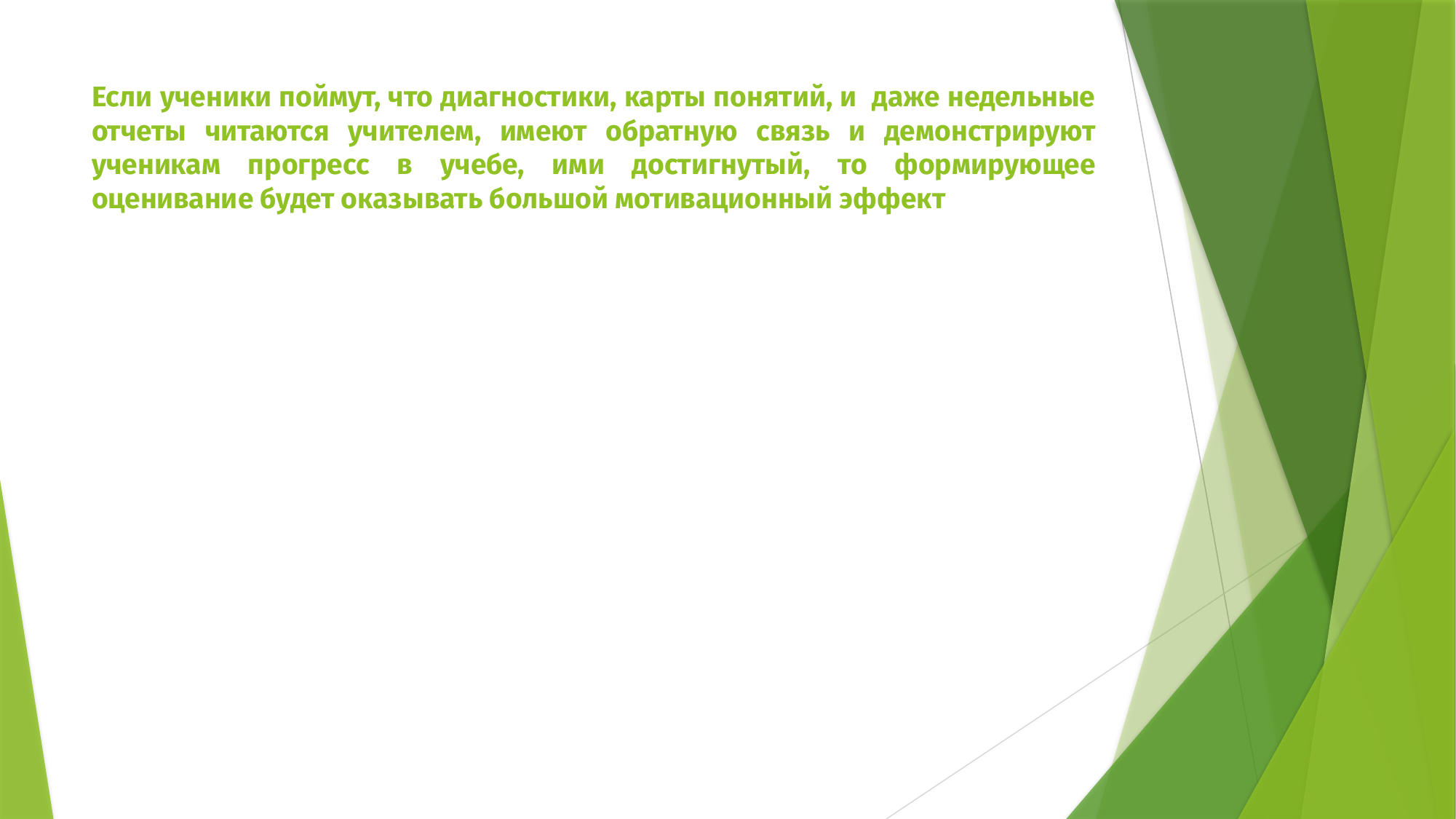

# Если ученики поймут, что диагностики, карты понятий, и  даже недельные отчеты читаются учителем, имеют обратную связь и демонстрируют ученикам прогресс в учебе, ими достигнутый, то формирующее оценивание будет оказывать большой мотивационный эффект